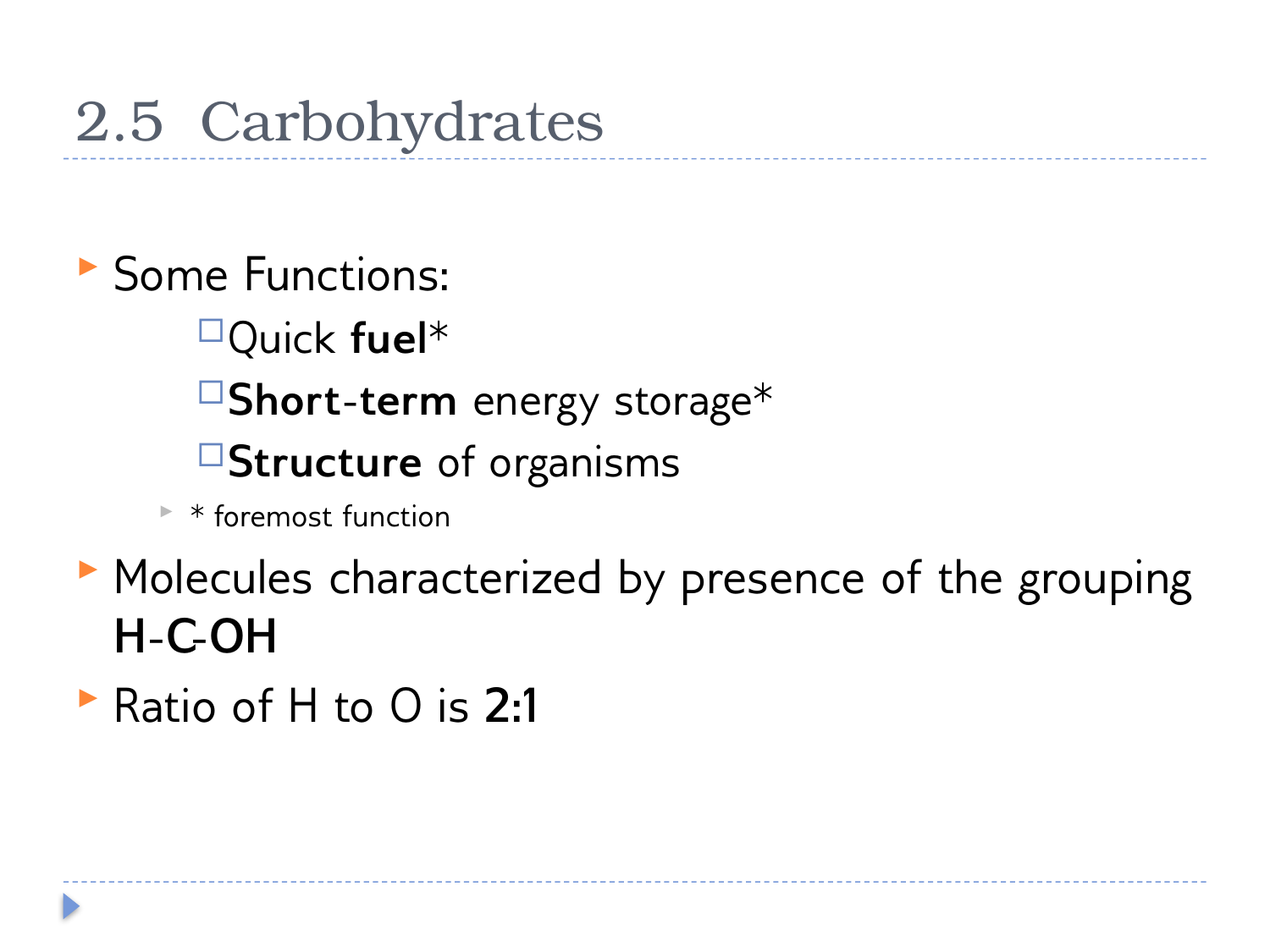

# 2.5  Carbohydrates

Some Functions:
Quick fuel*
Short-term energy storage*
Structure of organisms
* foremost function
Molecules characterized by presence of the grouping H-C-OH
Ratio of H to O is 2:1